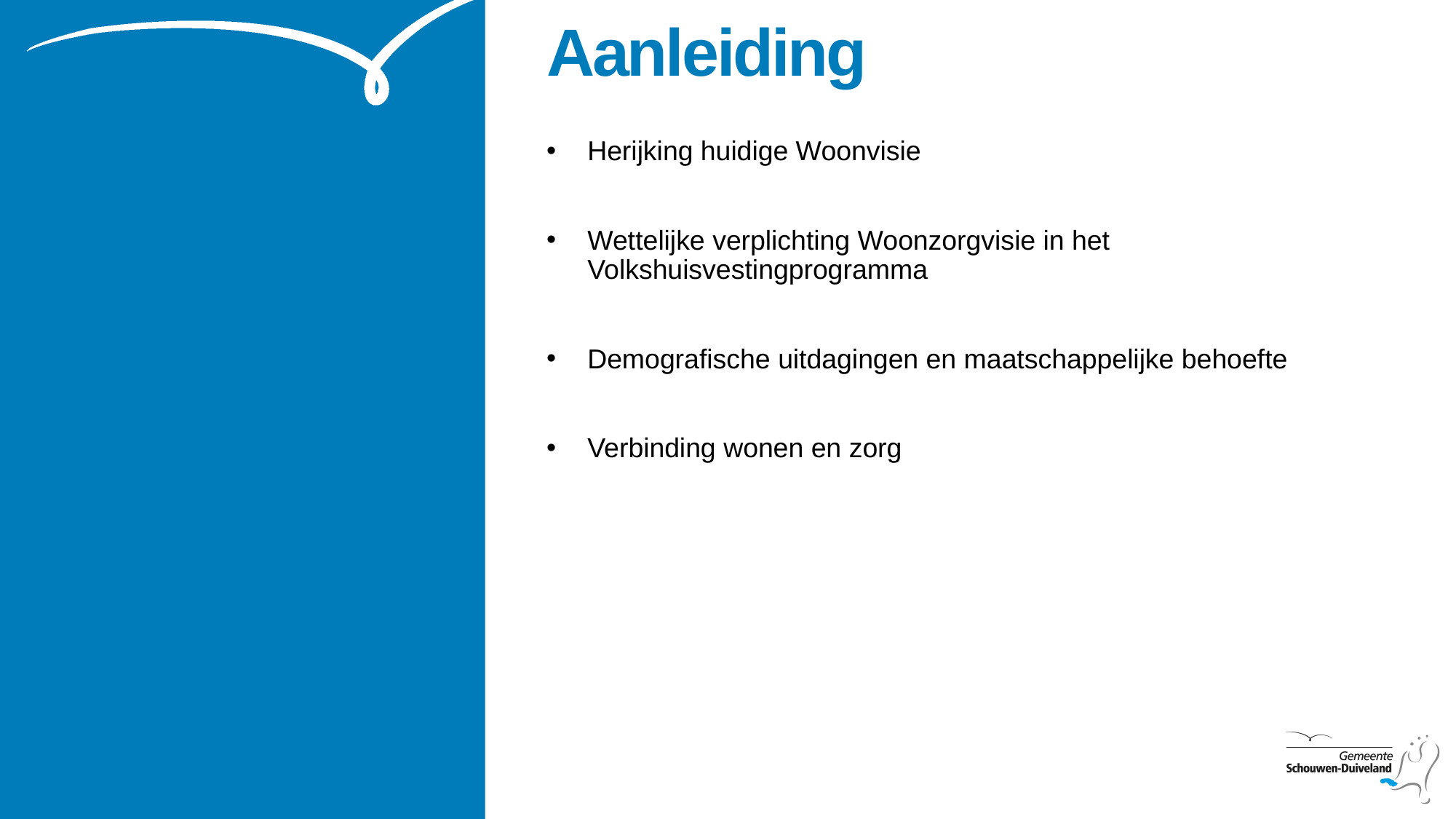

# Aanleiding
Herijking huidige Woonvisie

Wettelijke verplichting Woonzorgvisie in het Volkshuisvestingprogramma

Demografische uitdagingen en maatschappelijke behoefte

Verbinding wonen en zorg